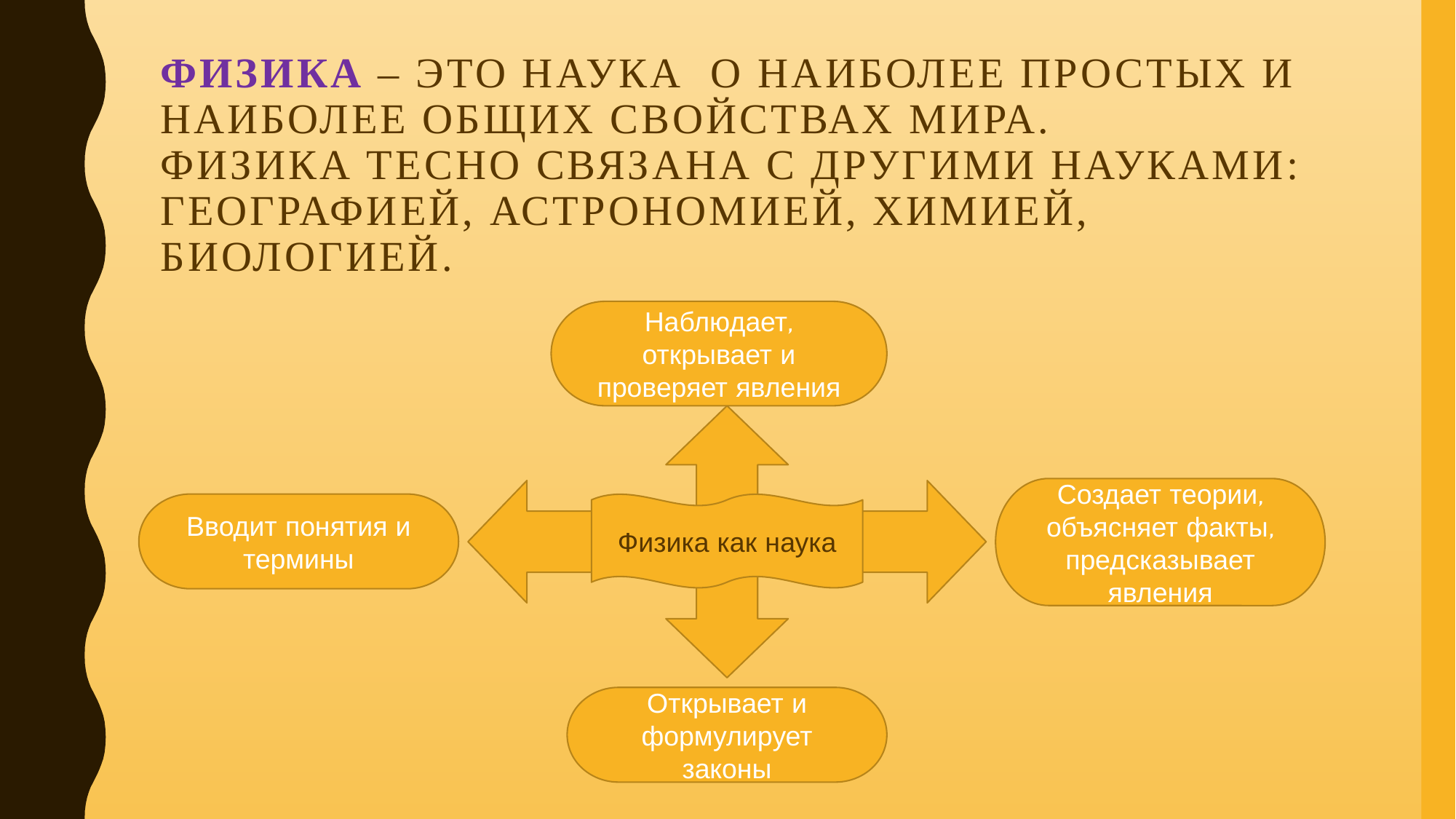

# Физика – это наука  о наиболее простых и наиболее общих свойствах мира. Физика тесно связана с другими науками: географией, астрономией, химией, биологией.
Наблюдает, открывает и проверяет явления

Создает теории, объясняет факты, предсказывает явления
Вводит понятия и термины
Физика как наука
Открывает и формулирует законы